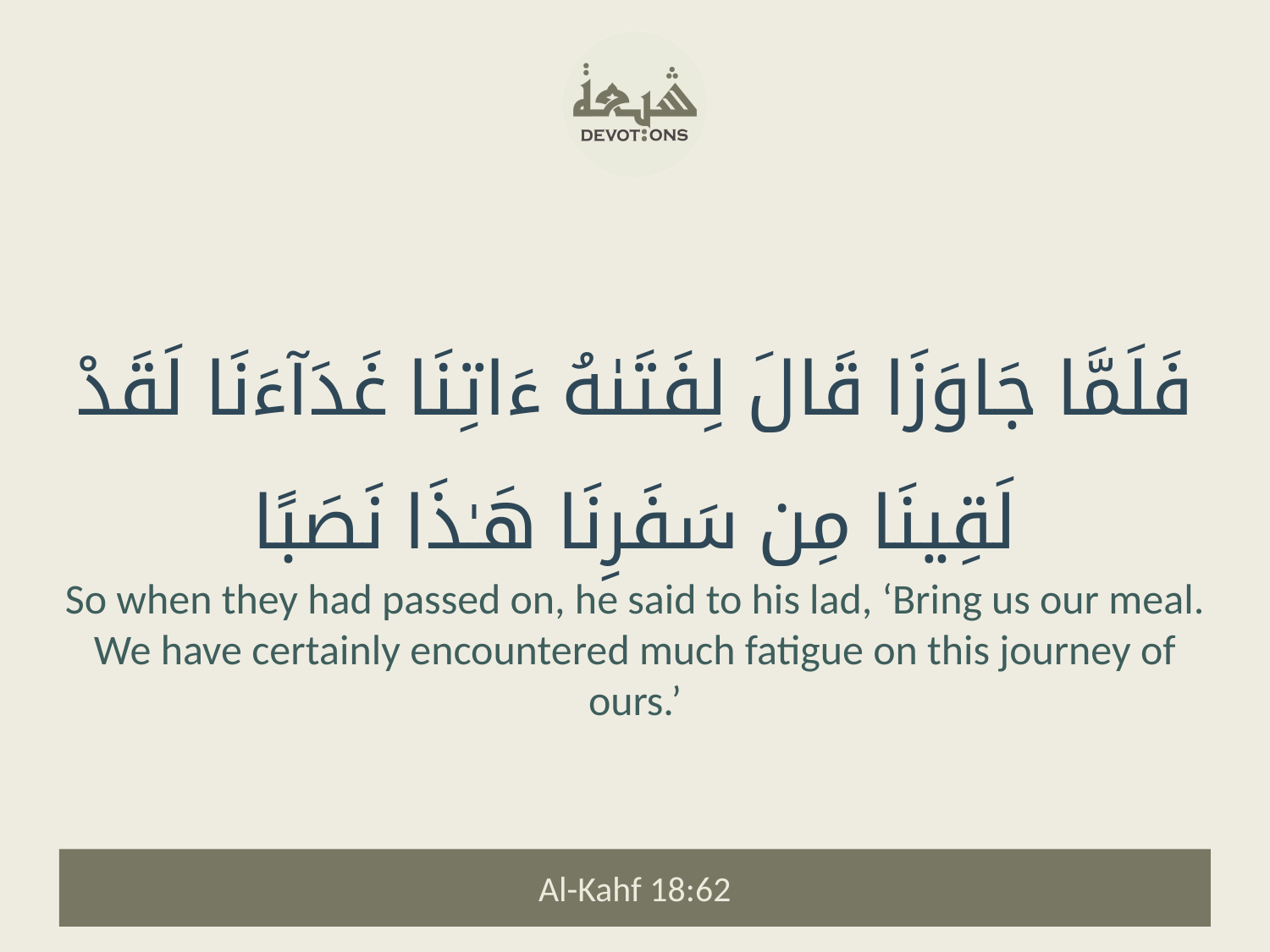

فَلَمَّا جَاوَزَا قَالَ لِفَتَىٰهُ ءَاتِنَا غَدَآءَنَا لَقَدْ لَقِينَا مِن سَفَرِنَا هَـٰذَا نَصَبًا
So when they had passed on, he said to his lad, ‘Bring us our meal. We have certainly encountered much fatigue on this journey of ours.’
Al-Kahf 18:62